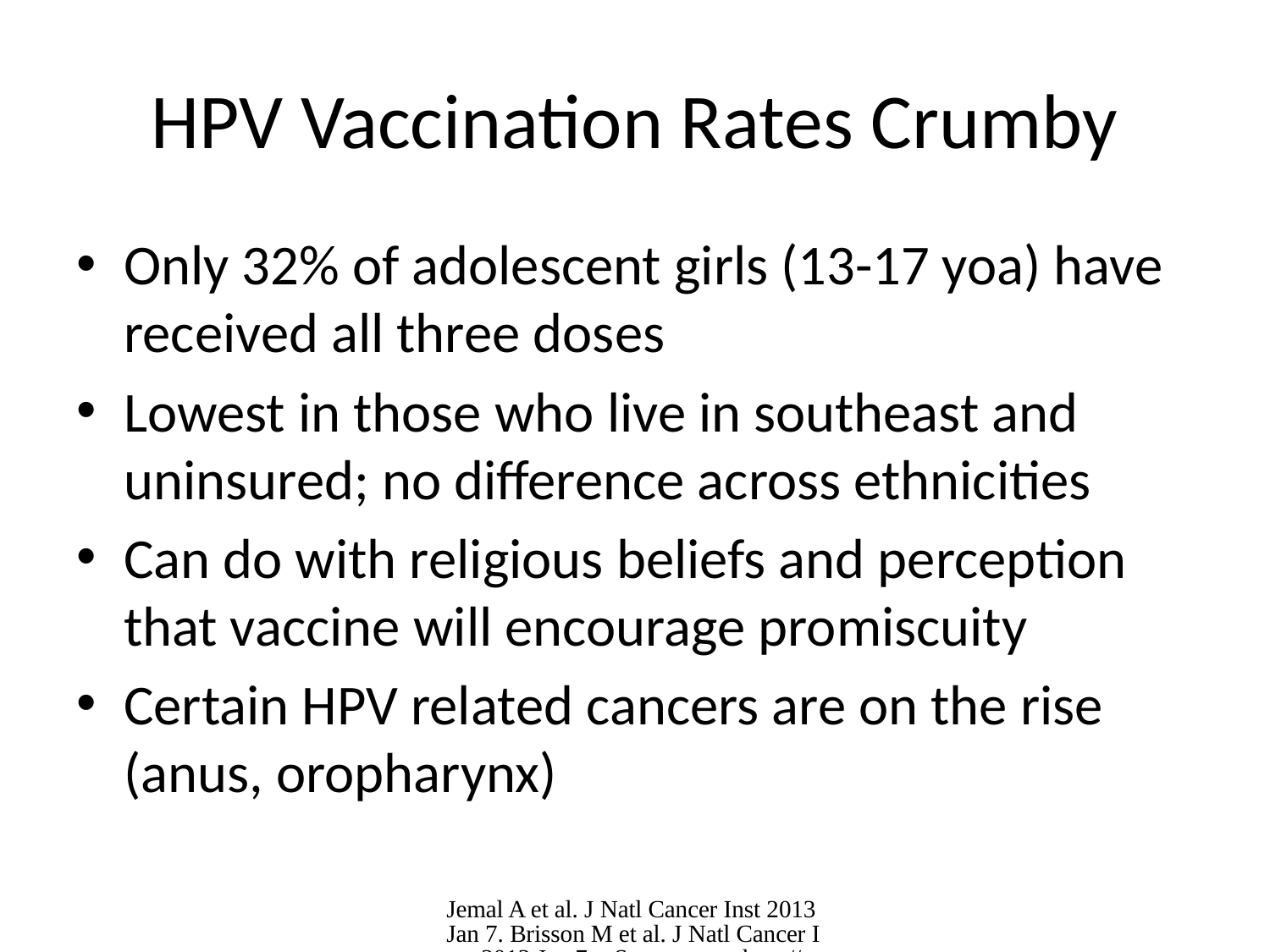

# HPV Vaccination Rates Crumby
Only 32% of adolescent girls (13-17 yoa) have received all three doses
Lowest in those who live in southeast and uninsured; no difference across ethnicities
Can do with religious beliefs and perception that vaccine will encourage promiscuity
Certain HPV related cancers are on the rise (anus, oropharynx)
Jemal A et al. J Natl Cancer Inst 2013 Jan 7. Brisson M et al. J Natl Cancer Inst 2013 Jan 7. - See more at: http://www.jwatch.org/wh201301310000002/2013/01/31/hpv-vaccination-just-do-it#sthash.dXekJe4e.dpuf